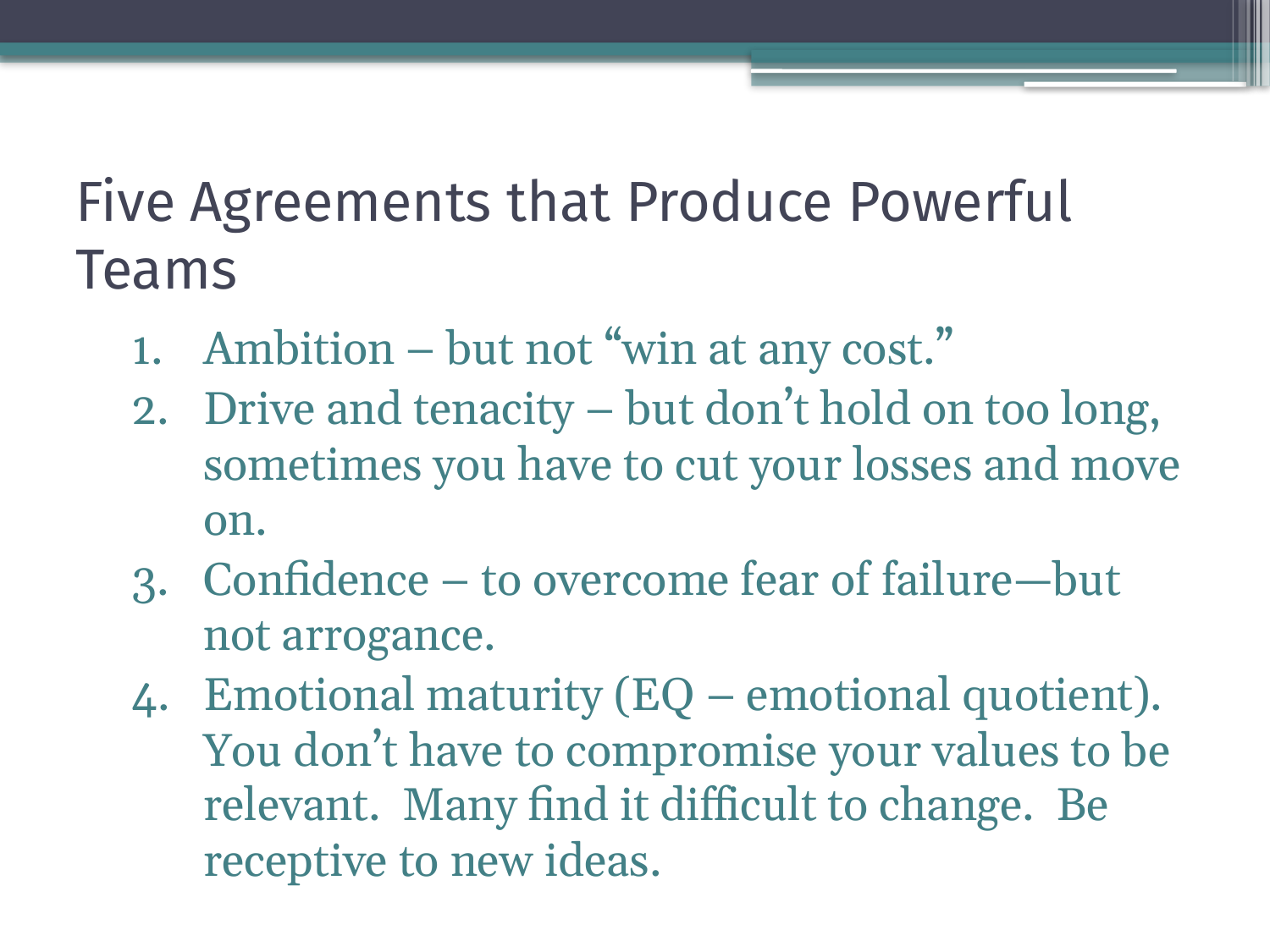

# Five Agreements that Produce Powerful Teams
Ambition – but not “win at any cost.”
Drive and tenacity – but don’t hold on too long, sometimes you have to cut your losses and move on.
Confidence – to overcome fear of failure—but not arrogance.
Emotional maturity (EQ – emotional quotient).  You don’t have to compromise your values to be relevant.  Many find it difficult to change.  Be receptive to new ideas.